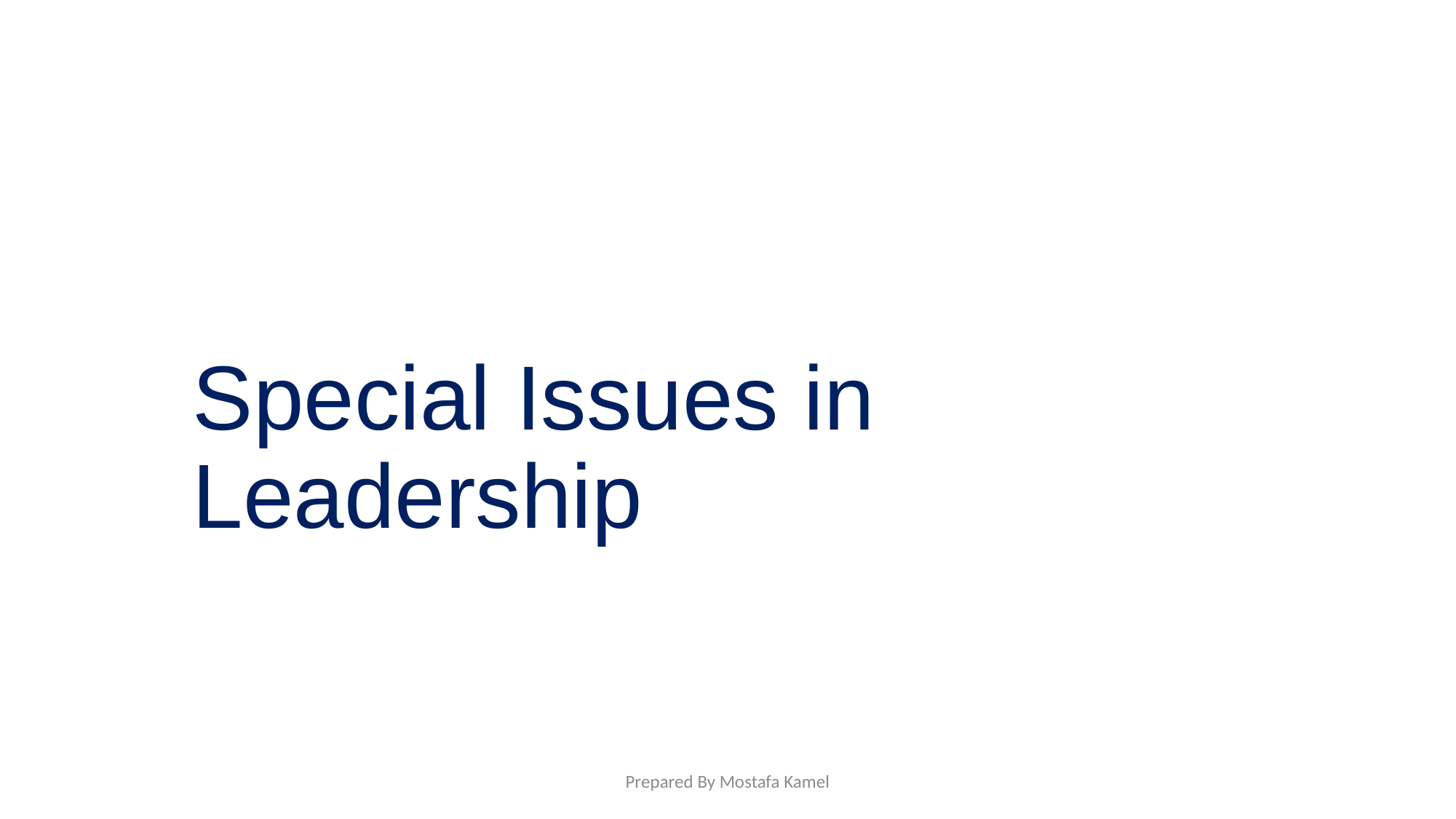

# Special Issues in Leadership
Prepared By Mostafa Kamel